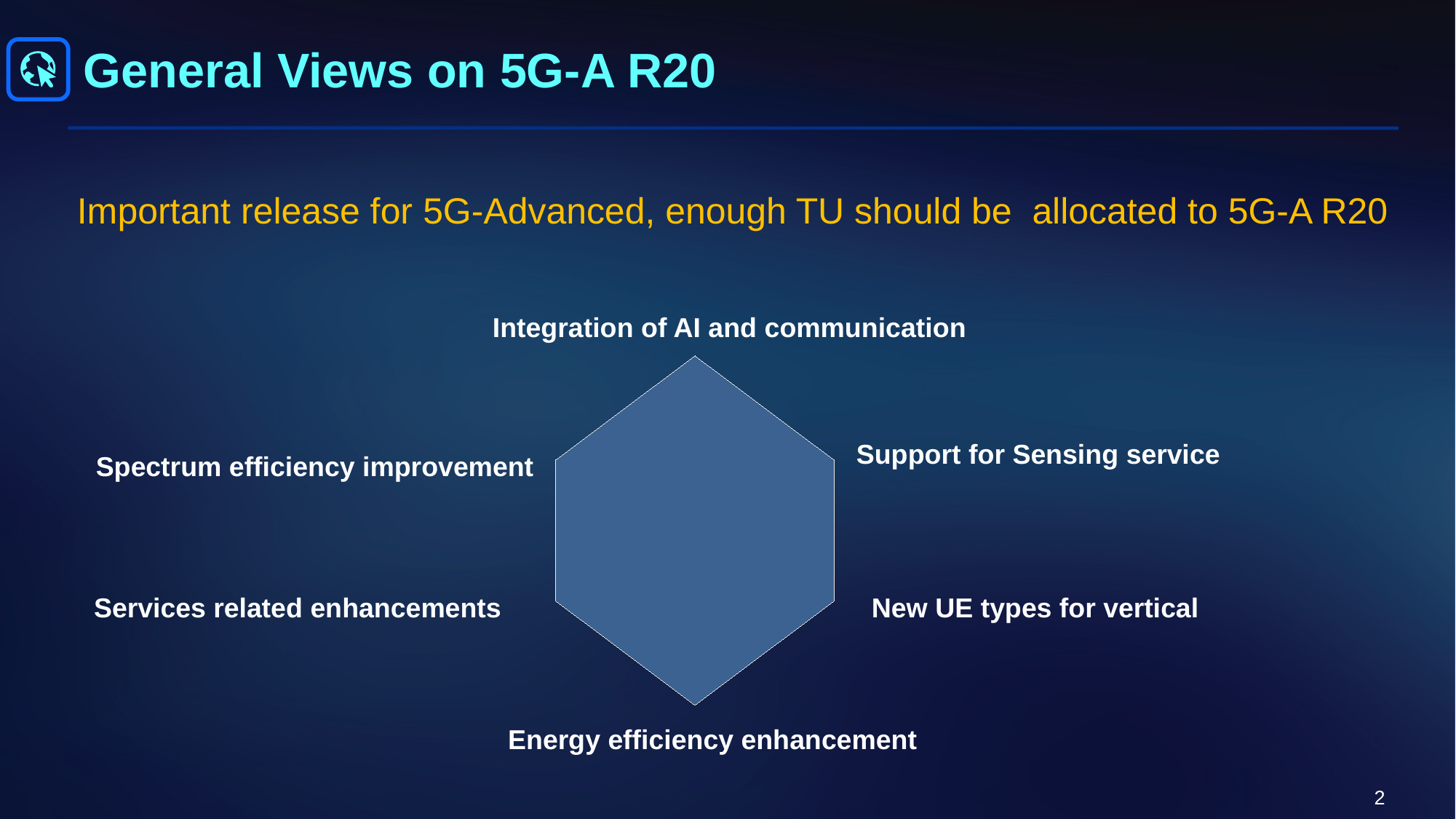

# General Views on 5G-A R20
Important release for 5G-Advanced, enough TU should be  allocated to 5G-A R20
Integration of AI and communication

Support for Sensing service
Spectrum efficiency improvement
Services related enhancements
New UE types for vertical
Energy efficiency enhancement